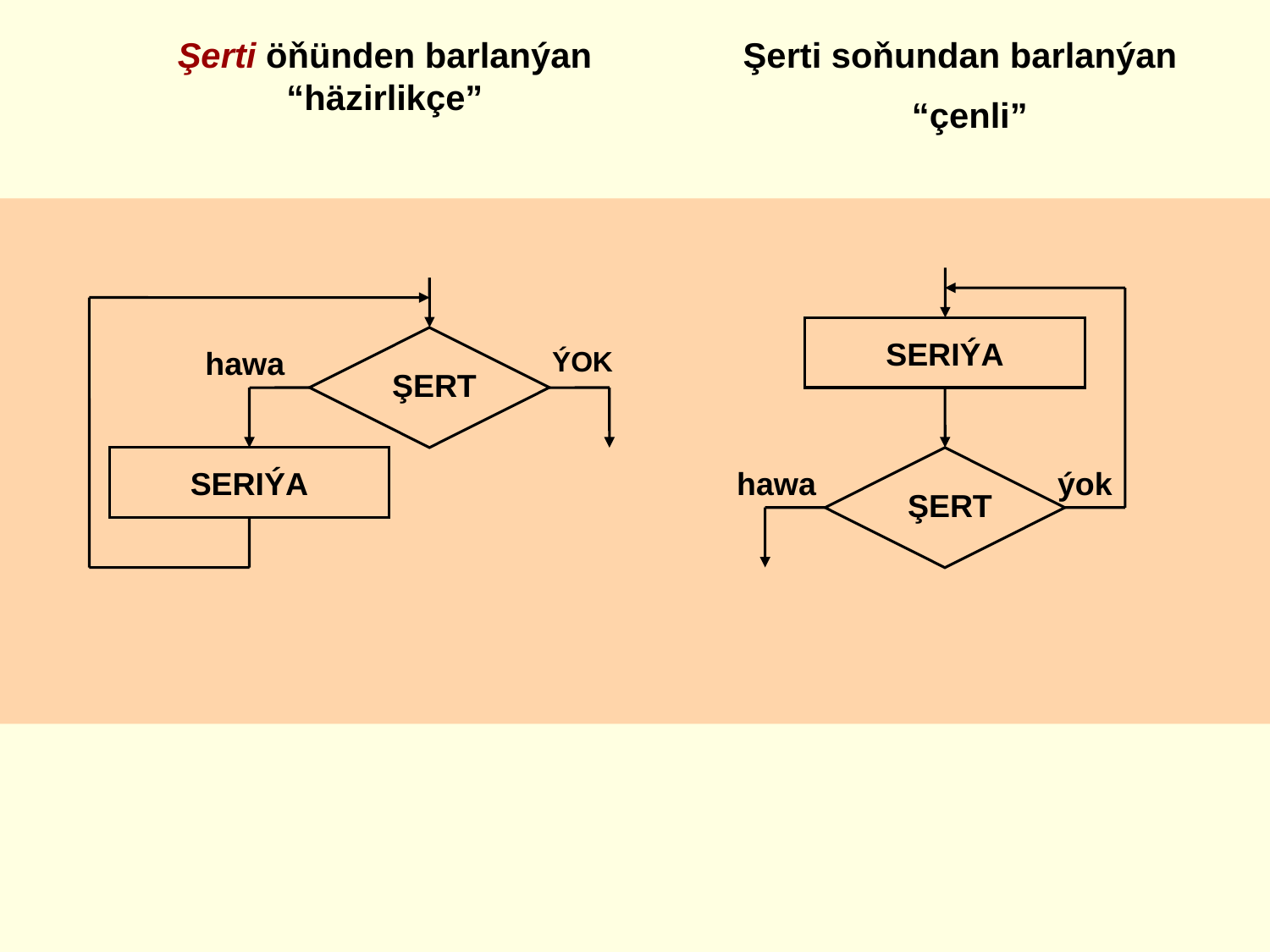

Şerti soňundan barlanýan
 “çenli”
Şerti öňünden barlanýan “häzirlikçe”

SERIÝA

ŞERT

hаwa
ýok

ŞERT

SERIÝA

hawa
ÝOK